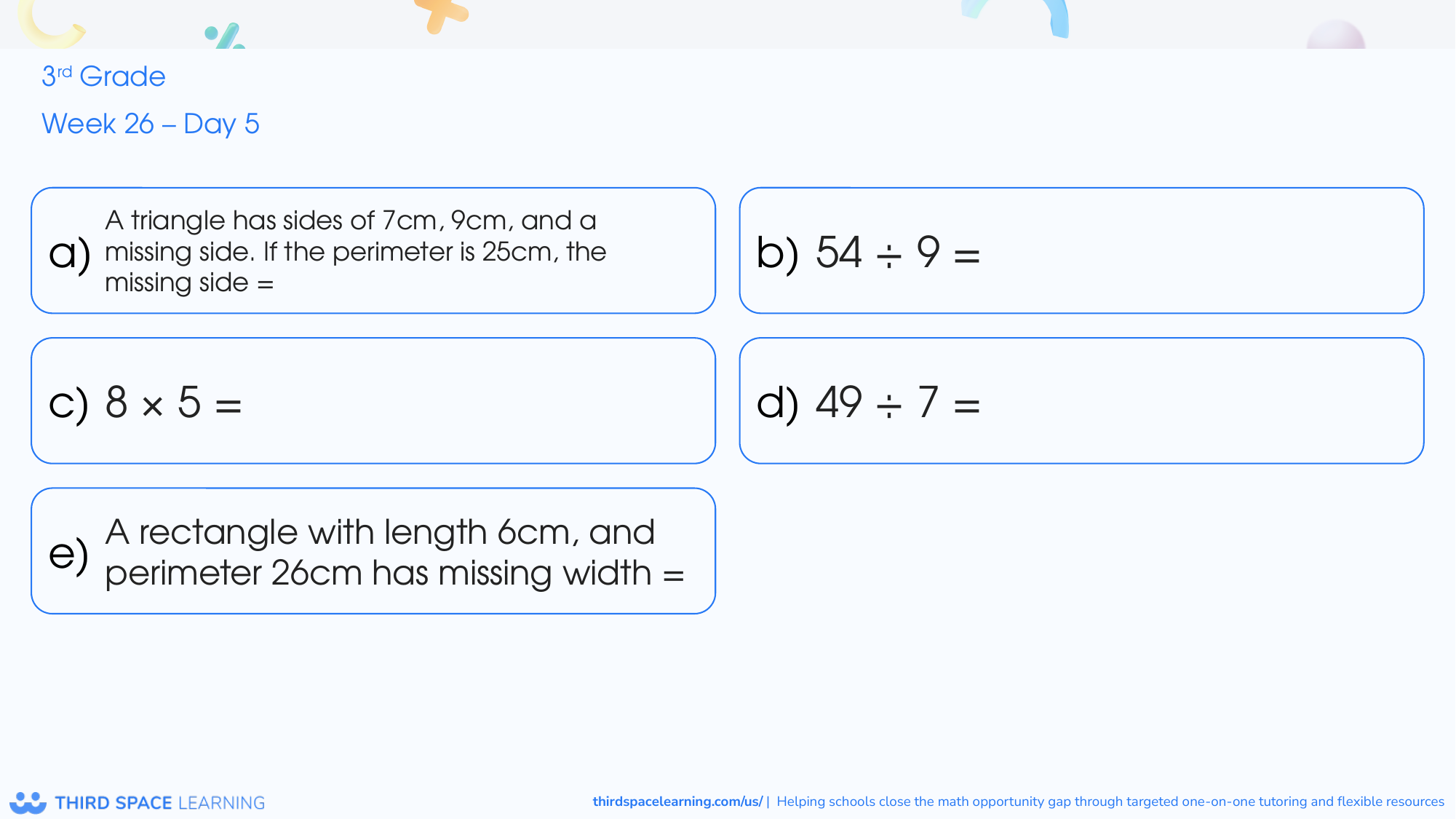

3rd Grade
Week 26 – Day 5
A triangle has sides of 7cm, 9cm, and a missing side. If the perimeter is 25cm, the missing side =
54 ÷ 9 =
8 × 5 =
49 ÷ 7 =
A rectangle with length 6cm, and perimeter 26cm has missing width =